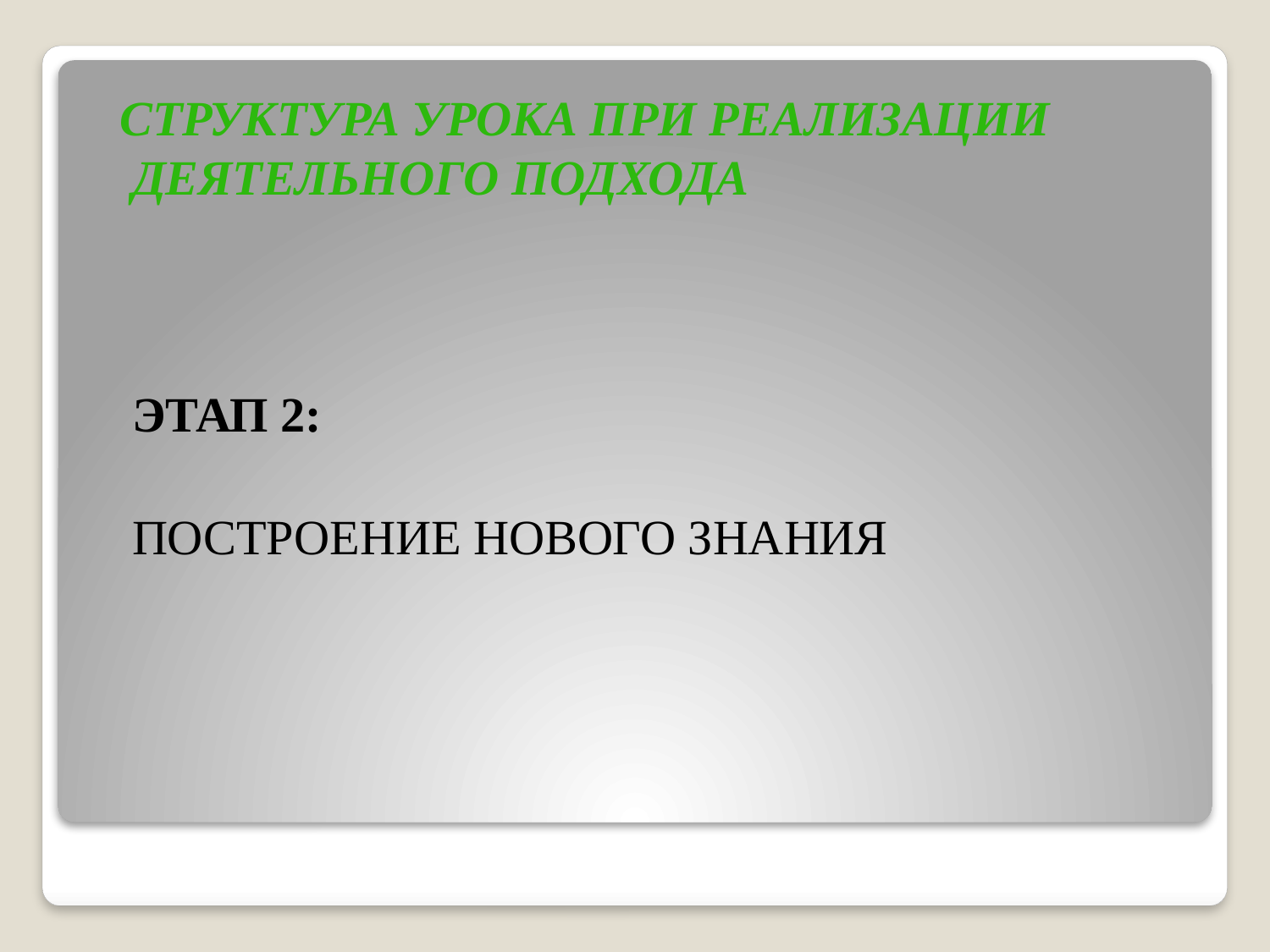

Структура урока при реализации деятельного подхода
Этап 2:
Построение нового знания